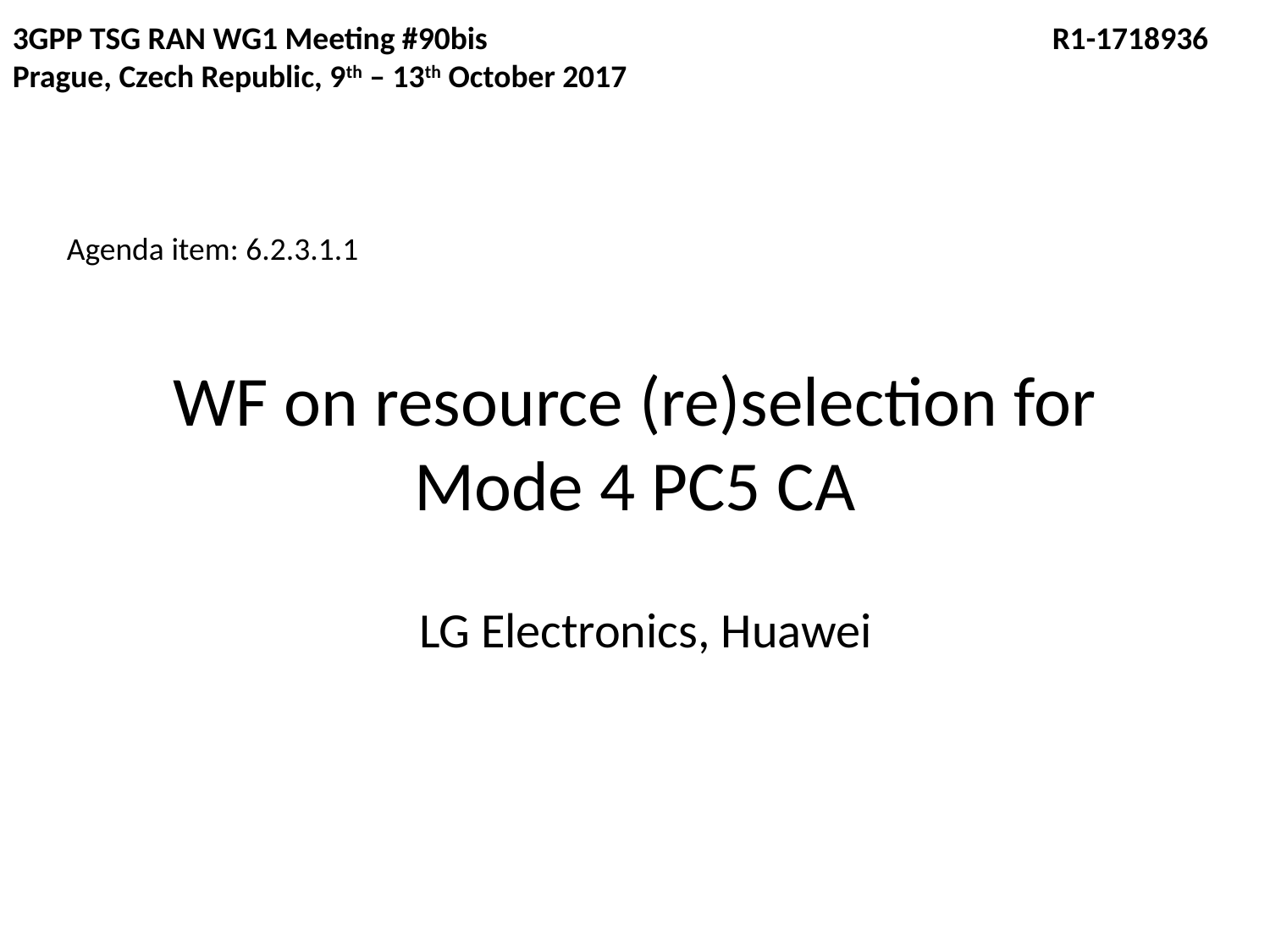

3GPP TSG RAN WG1 Meeting #90bis				                     R1-1718936
Prague, Czech Republic, 9th – 13th October 2017
Agenda item: 6.2.3.1.1
# WF on resource (re)selection for Mode 4 PC5 CA
LG Electronics, Huawei